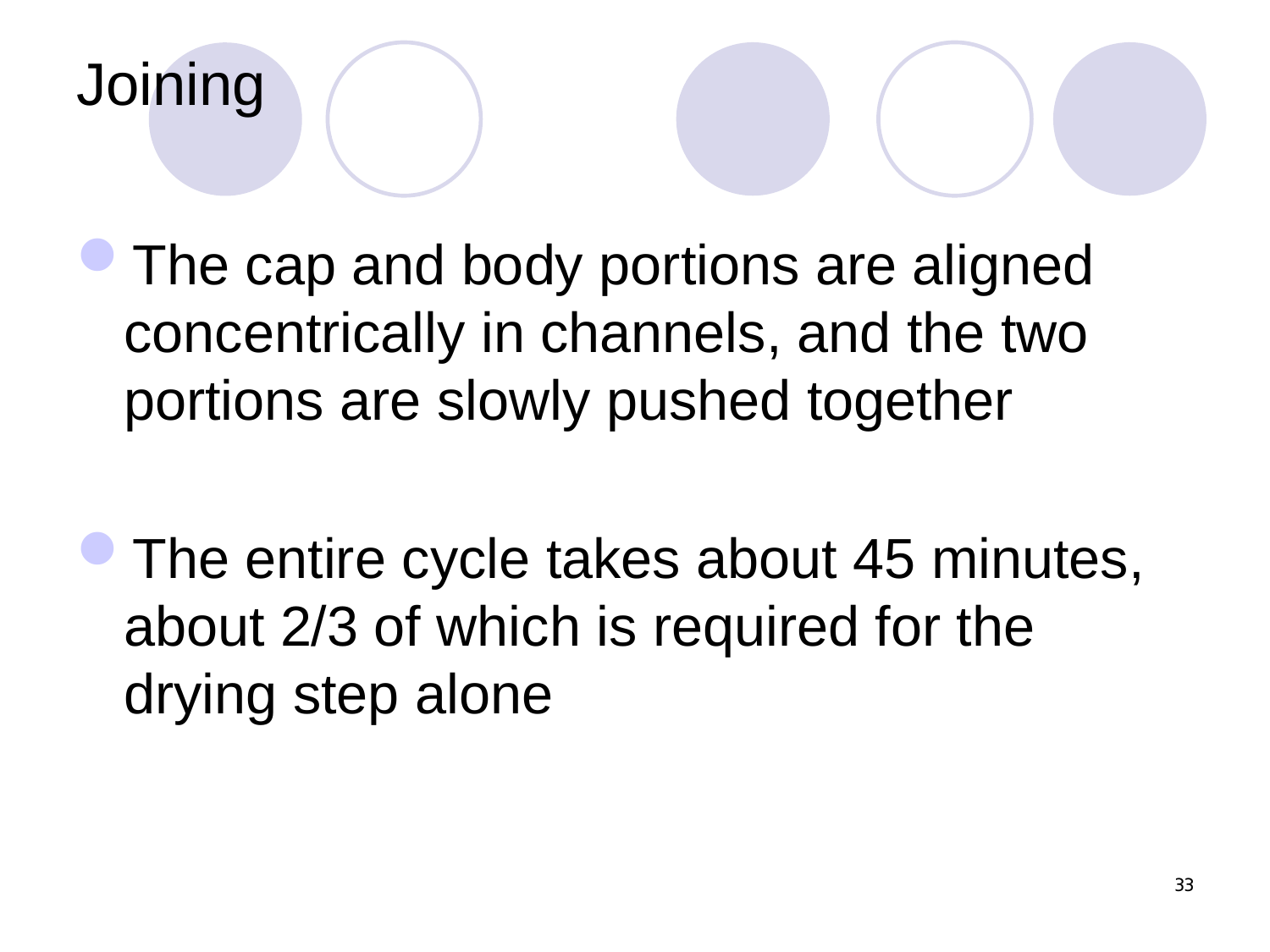

# Joining
The cap and body portions are aligned concentrically in channels, and the two portions are slowly pushed together

The entire cycle takes about 45 minutes, about 2/3 of which is required for the drying step alone
33